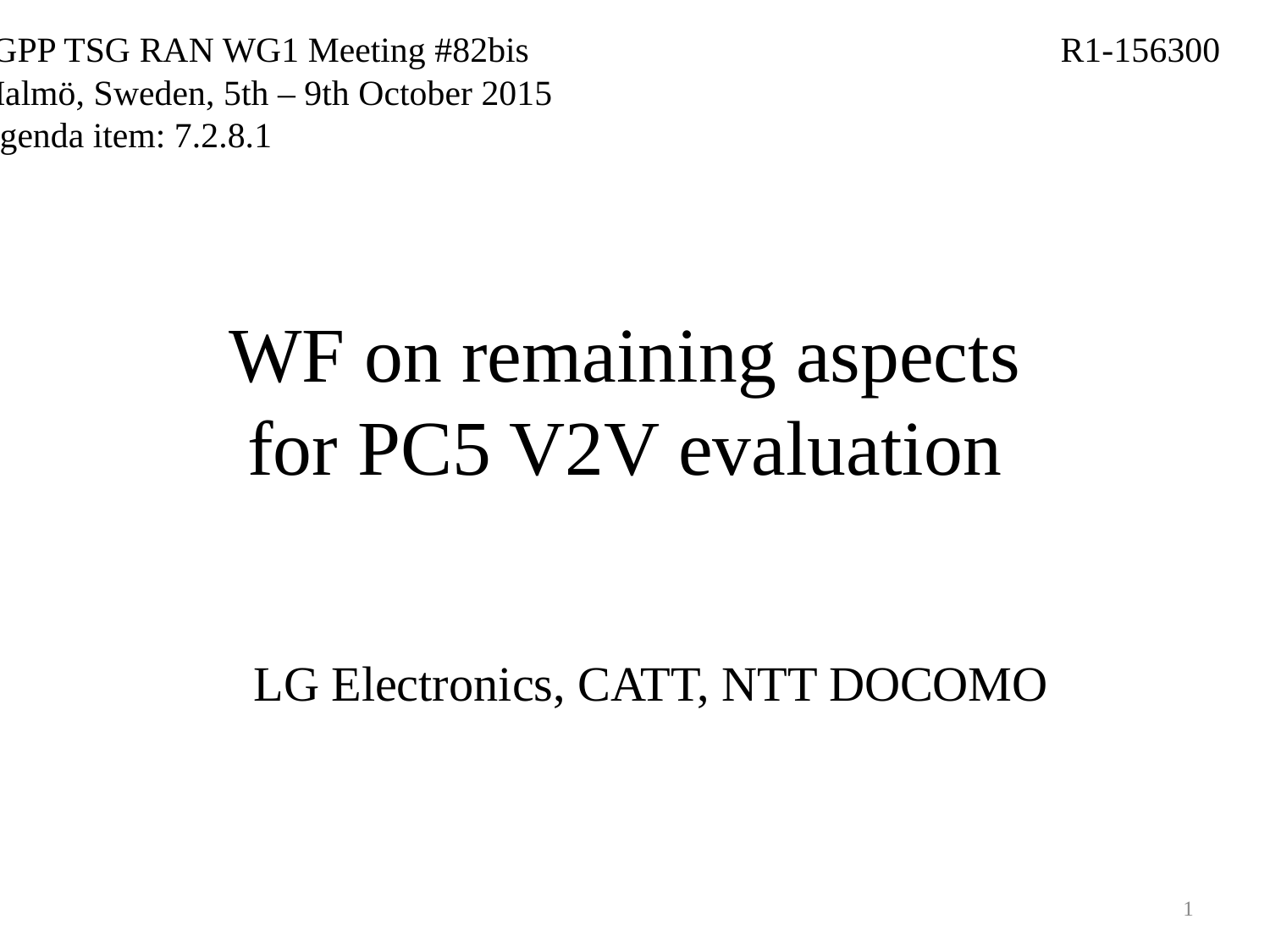

3GPP TSG RAN WG1 Meeting #82bis
Malmö, Sweden, 5th – 9th October 2015
Agenda item: 7.2.8.1
R1-156300
# WF on remaining aspects for PC5 V2V evaluation
LG Electronics, CATT, NTT DOCOMO
1